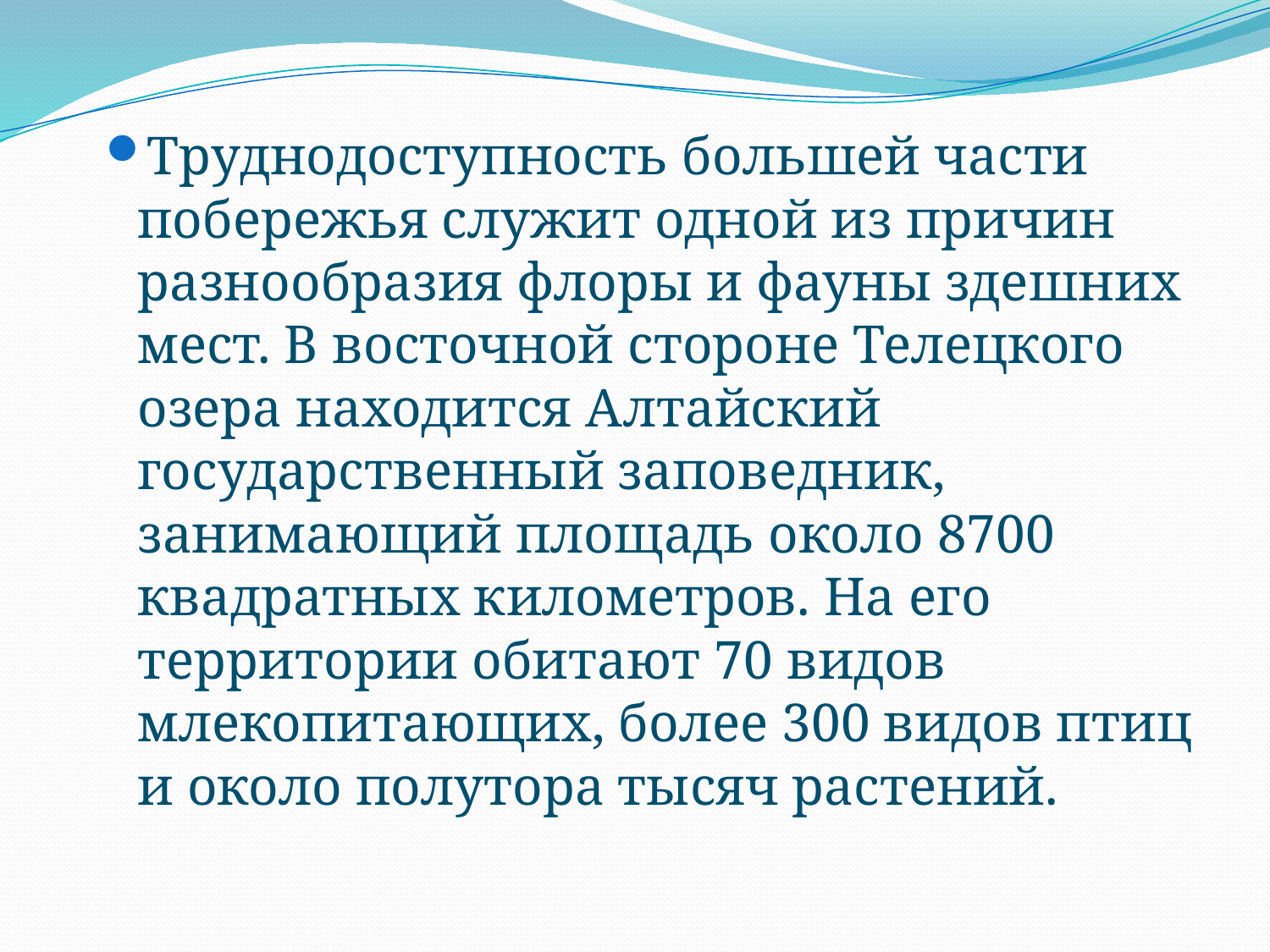

Труднодоступность большей части побережья служит одной из причин разнообразия флоры и фауны здешних мест. В восточной стороне Телецкого озера находится Алтайский государственный заповедник, занимающий площадь около 8700 квадратных километров. На его территории обитают 70 видов млекопитающих, более 300 видов птиц и около полутора тысяч растений.